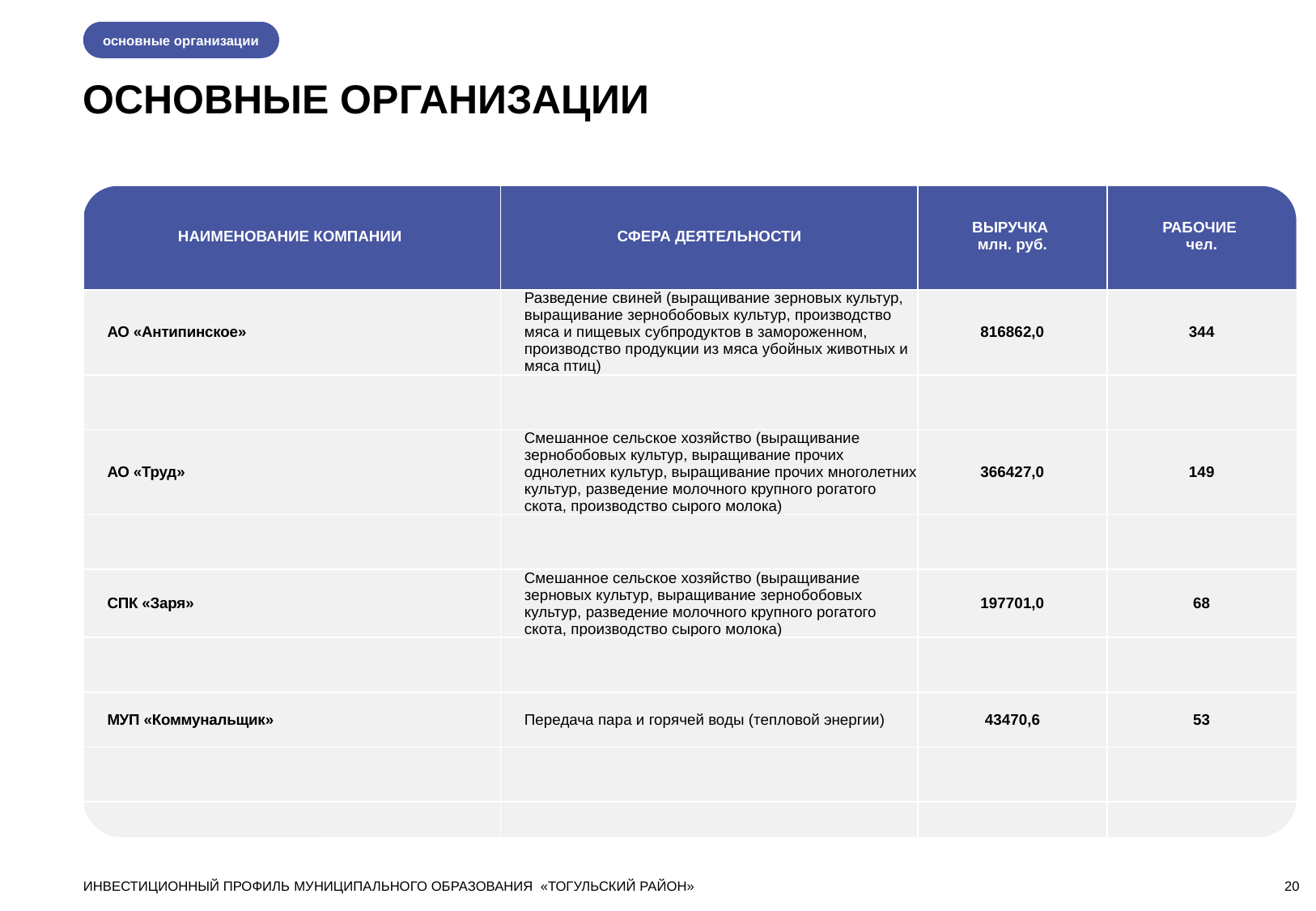

основные организации
ОСНОВНЫЕ ОРГАНИЗАЦИИ
| НАИМЕНОВАНИЕ КОМПАНИИ | СФЕРА ДЕЯТЕЛЬНОСТИ | ВЫРУЧКА млн. руб. | РАБОЧИЕ чел. |
| --- | --- | --- | --- |
| АО «Антипинское» | Разведение свиней (выращивание зерновых культур, выращивание зернобобовых культур, производство мяса и пищевых субпродуктов в замороженном, производство продукции из мяса убойных животных и мяса птиц) | 816862,0 | 344 |
|  |  |  |  |
| АО «Труд» | Смешанное сельское хозяйство (выращивание зернобобовых культур, выращивание прочих однолетних культур, выращивание прочих многолетних культур, разведение молочного крупного рогатого скота, производство сырого молока) | 366427,0 | 149 |
|  |  |  |  |
| СПК «Заря» | Смешанное сельское хозяйство (выращивание зерновых культур, выращивание зернобобовых культур, разведение молочного крупного рогатого скота, производство сырого молока) | 197701,0 | 68 |
|  |  |  |  |
| МУП «Коммунальщик» | Передача пара и горячей воды (тепловой энергии) | 43470,6 | 53 |
|  |  |  |  |
|  |  |  |  |

ИНВЕСТИЦИОННЫЙ ПРОФИЛЬ МУНИЦИПАЛЬНОГО ОБРАЗОВАНИЯ  «ТОГУЛЬСКИЙ РАЙОН»
20